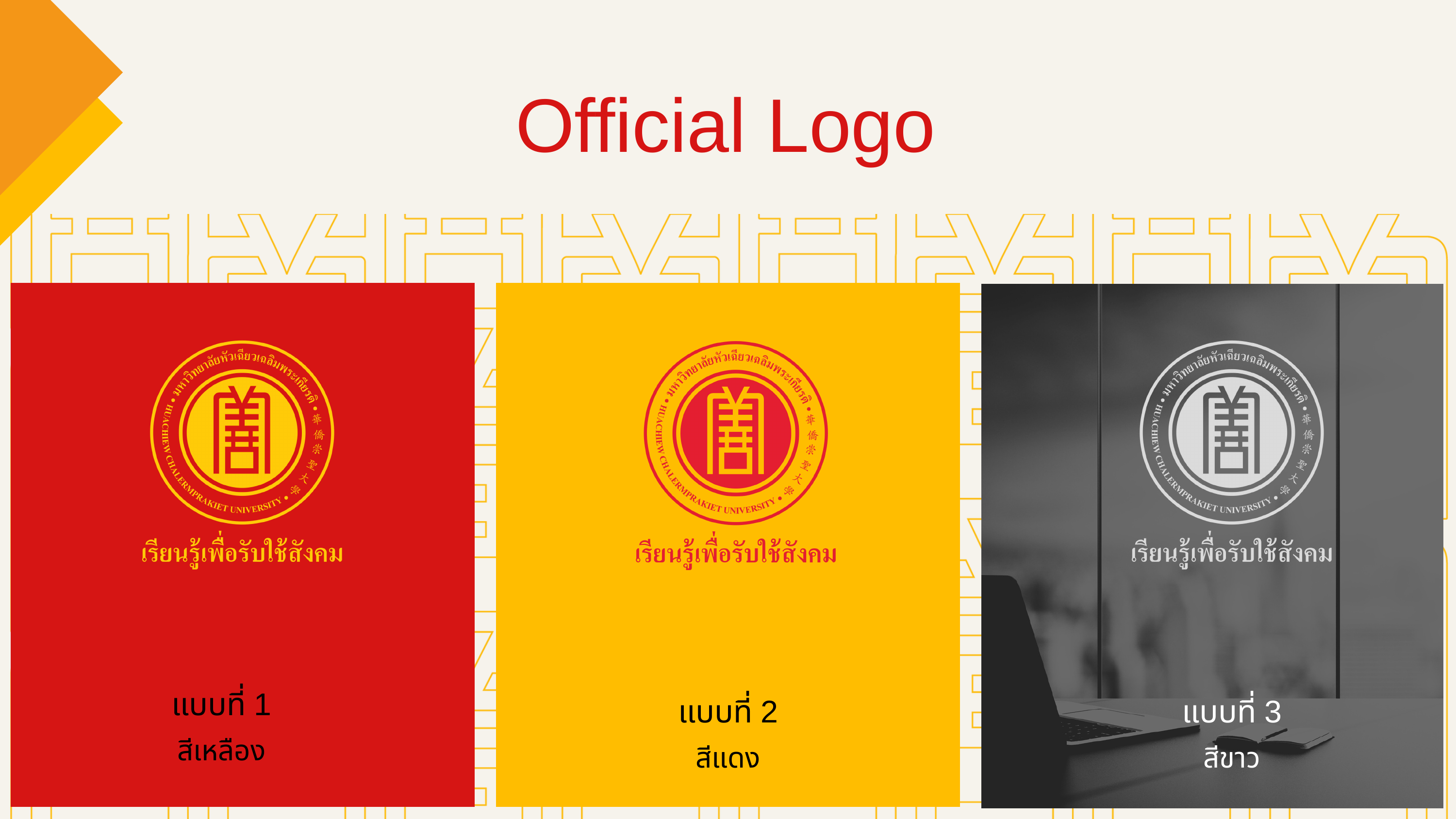

Official Logo

แบบที่ 1
แบบที่ 2
แบบที่ 3
สีเหลือง
สีแดง
สีขาว